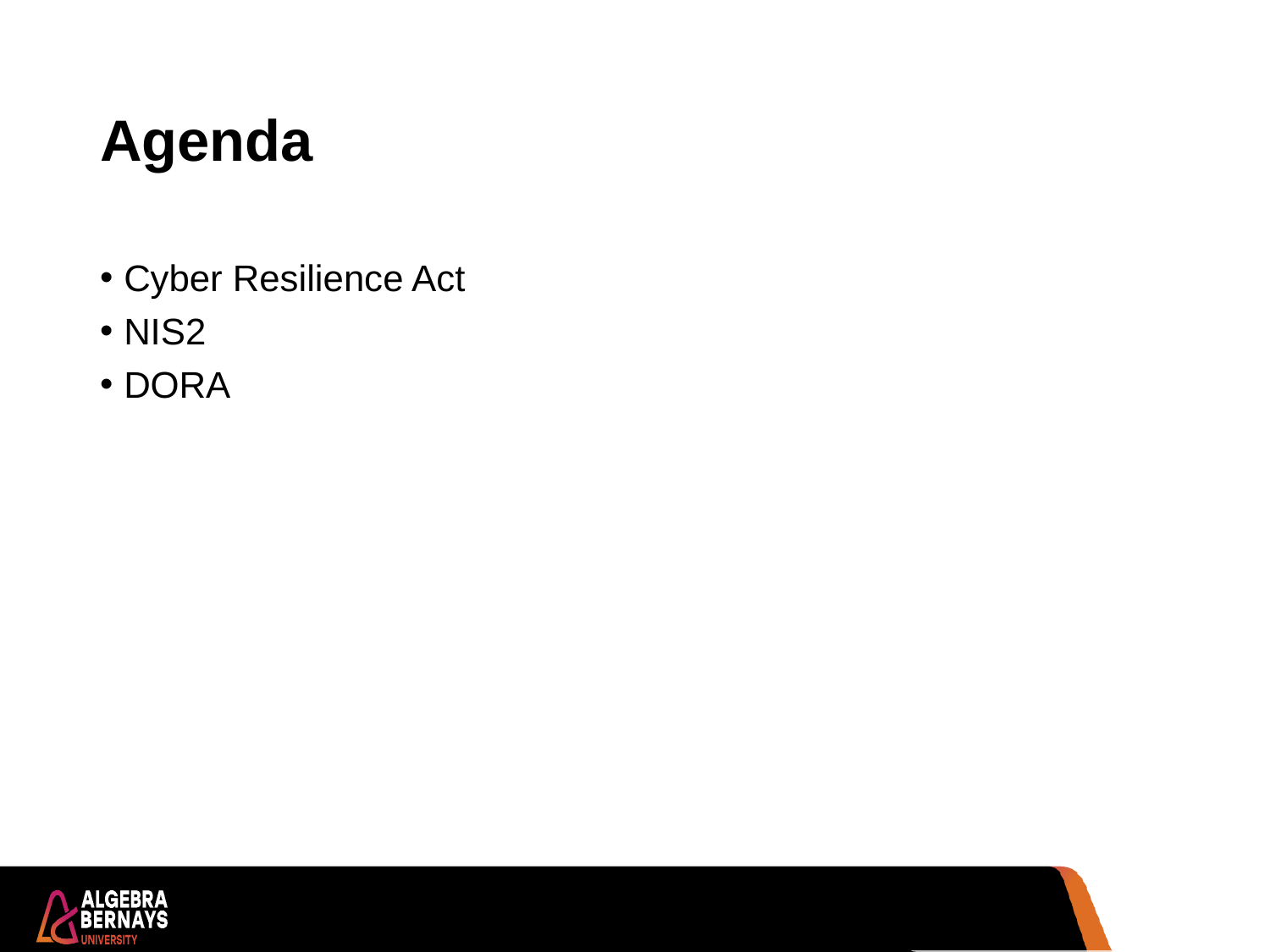

# Agenda
Cyber Resilience Act
NIS2
DORA